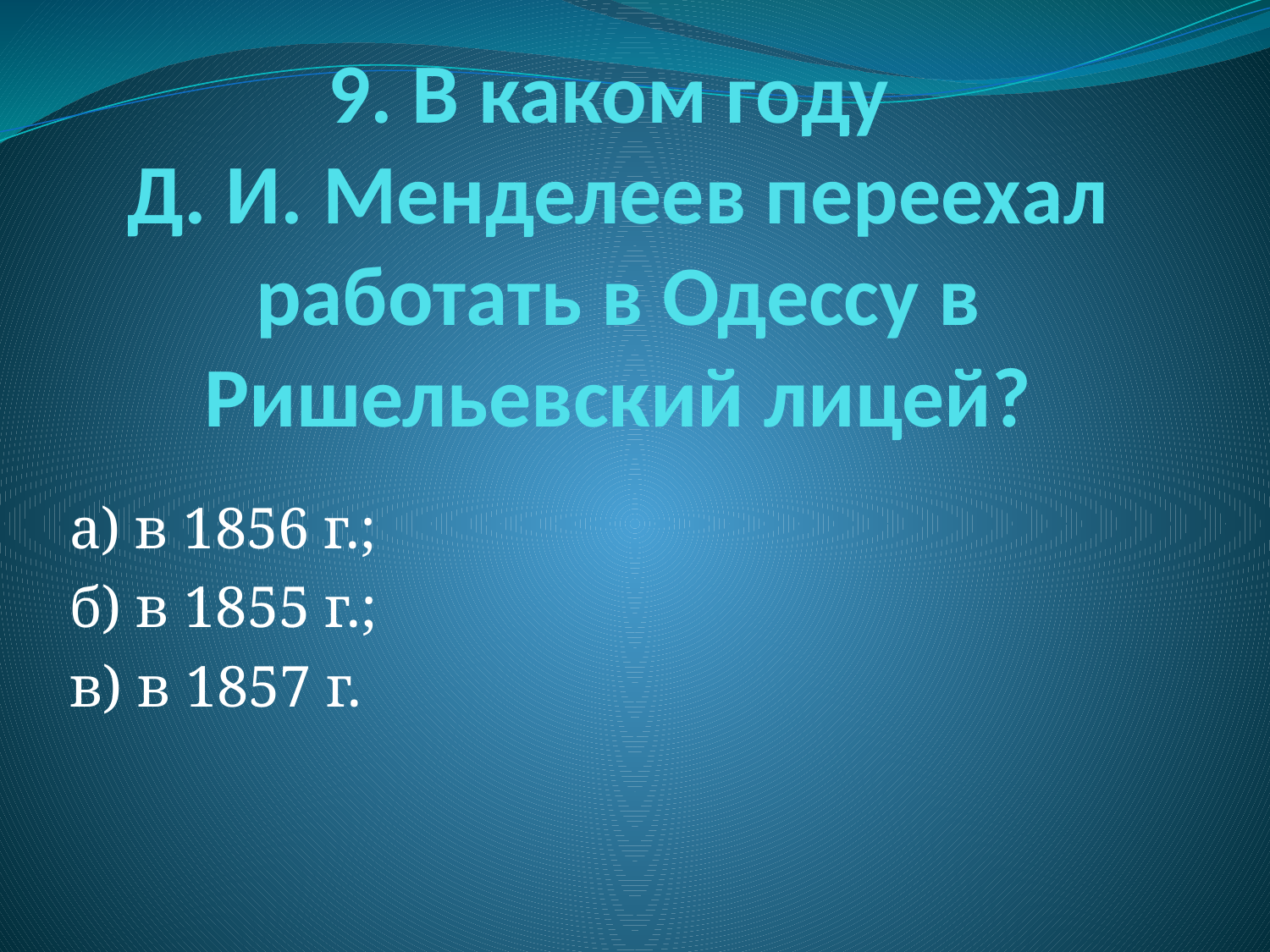

# 9. В каком году Д. И. Менделеев переехал работать в Одессу в Ришельевский лицей?
а) в 1856 г.;
б) в 1855 г.;
в) в 1857 г.